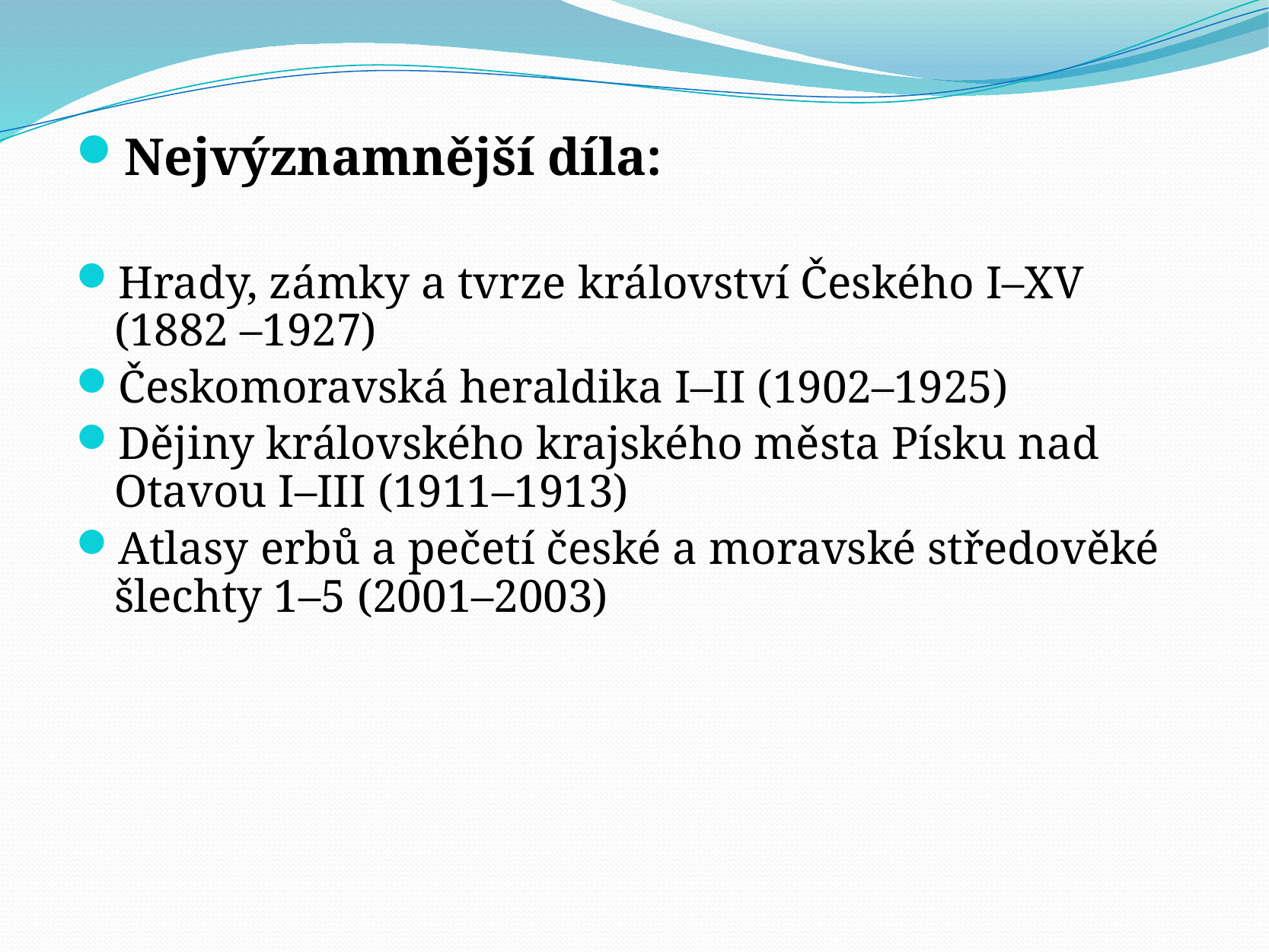

#
Nejvýznamnější díla:

Hrady, zámky a tvrze království Českého I–XV (1882 –1927)
Českomoravská heraldika I–II (1902–1925)
Dějiny královského krajského města Písku nad Otavou I–III (1911–1913)
Atlasy erbů a pečetí české a moravské středověké šlechty 1–5 (2001–2003)